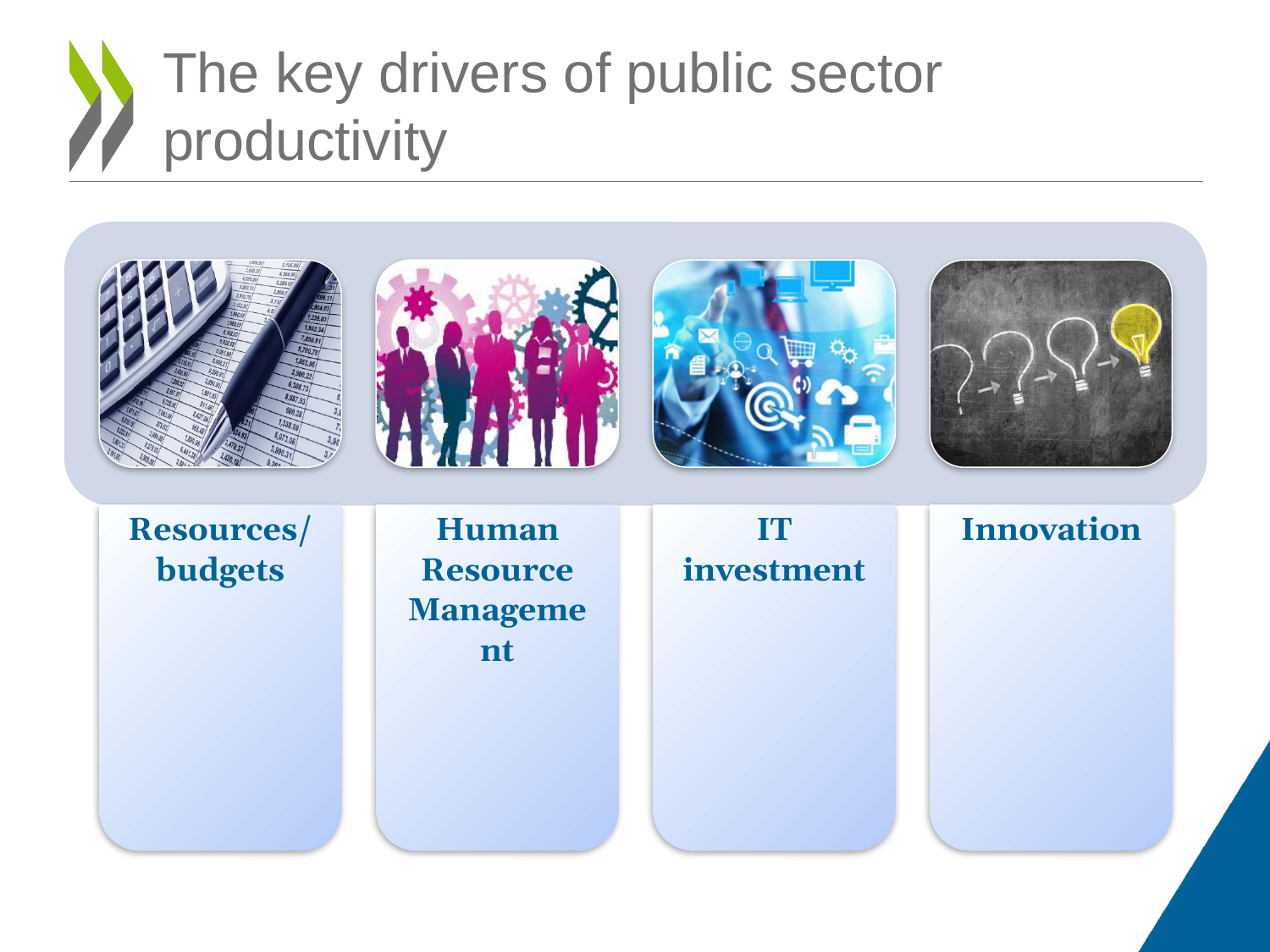

# The key drivers of public sector productivity
Resources/budgets
Human Resource Management
IT investment
Innovation